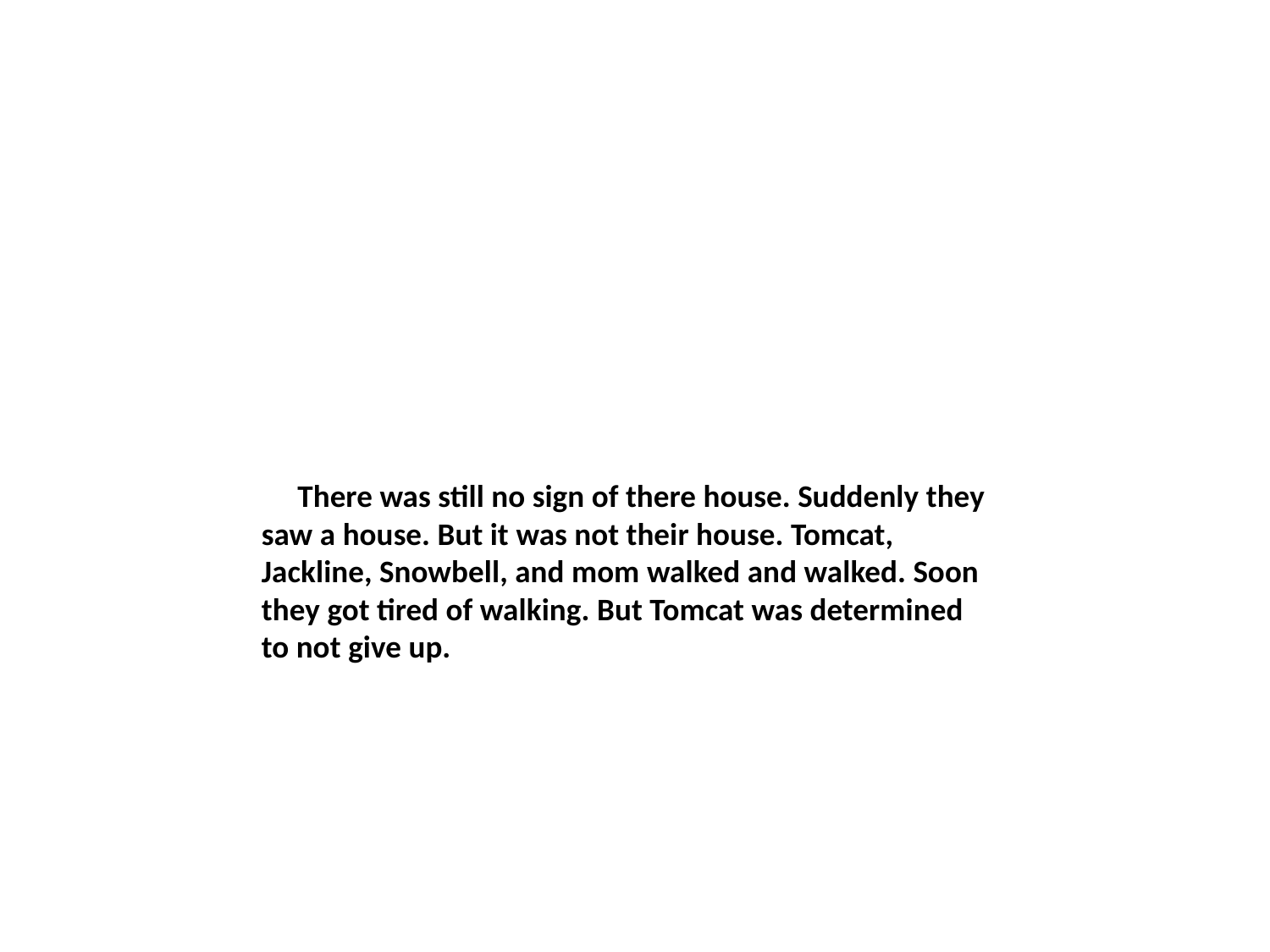

# There was still no sign of there house. Suddenly they saw a house. But it was not their house. Tomcat, Jackline, Snowbell, and mom walked and walked. Soon they got tired of walking. But Tomcat was determined to not give up.